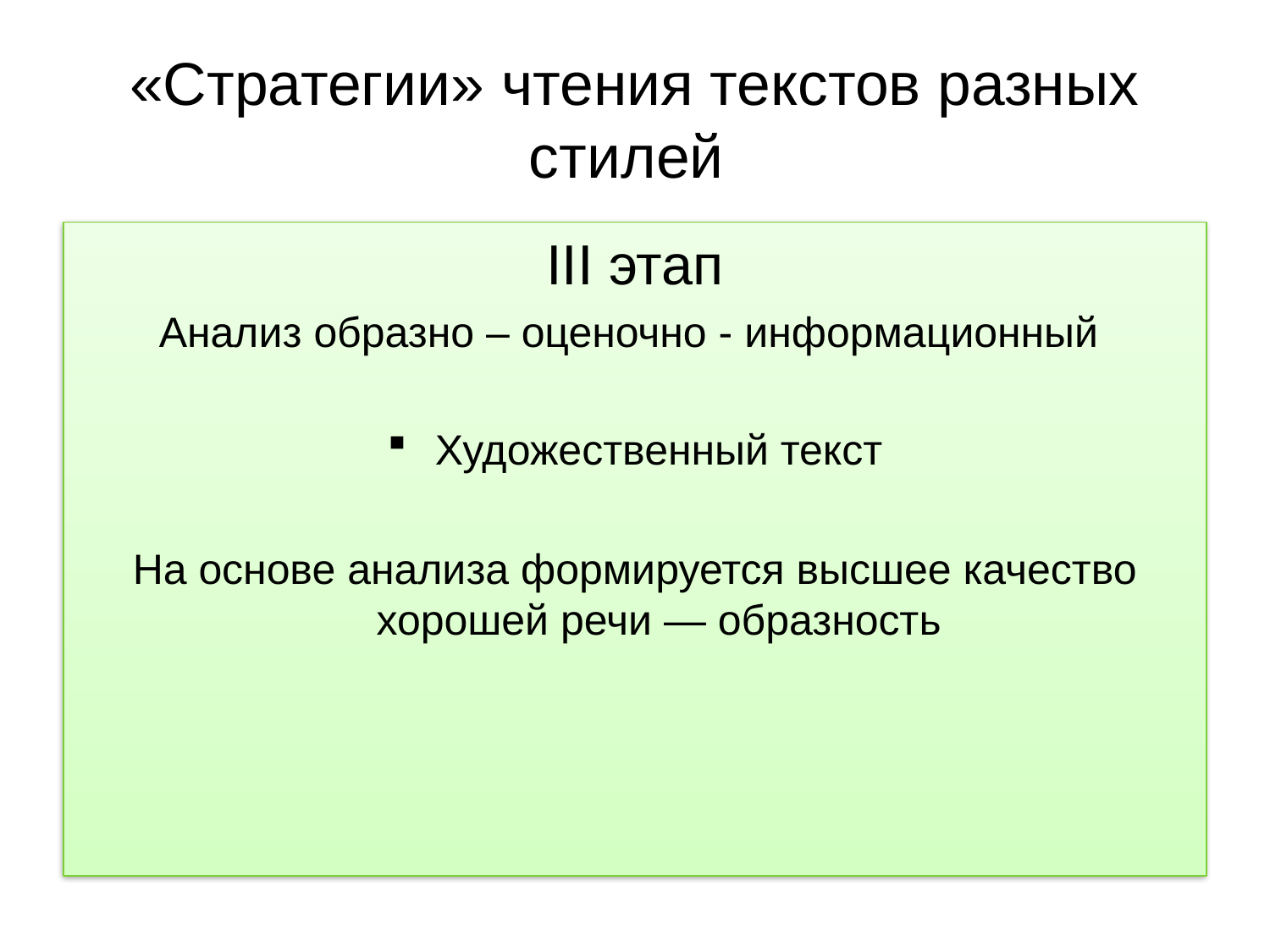

# «Стратегии» чтения текстов разных стилей
III этап
Анализ образно – оценочно - информационный

Художественный текст

На основе анализа формируется высшее качество хорошей речи — образность